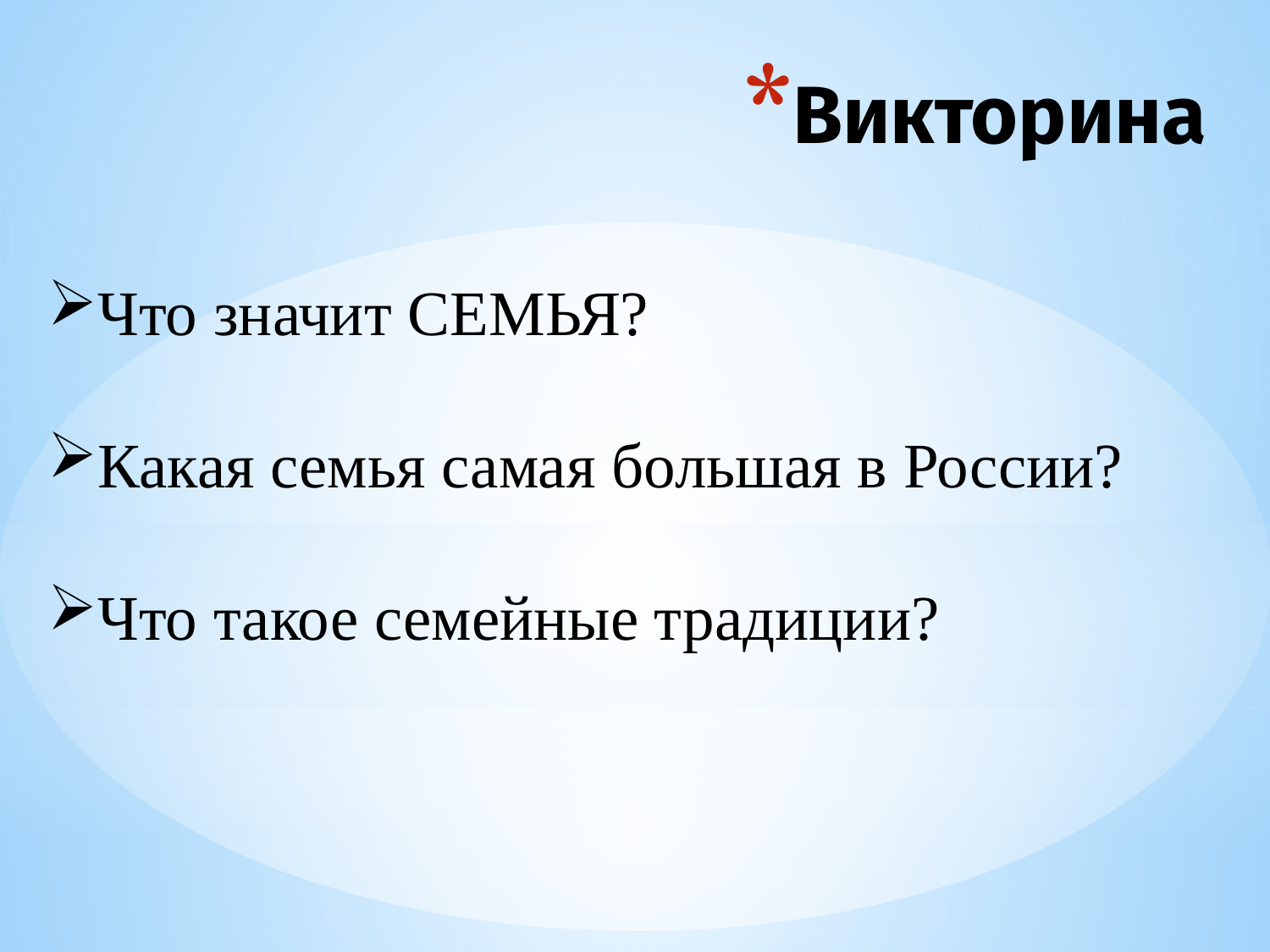

# Викторина
Что значит СЕМЬЯ?

Какая семья самая большая в России?

Что такое семейные традиции?